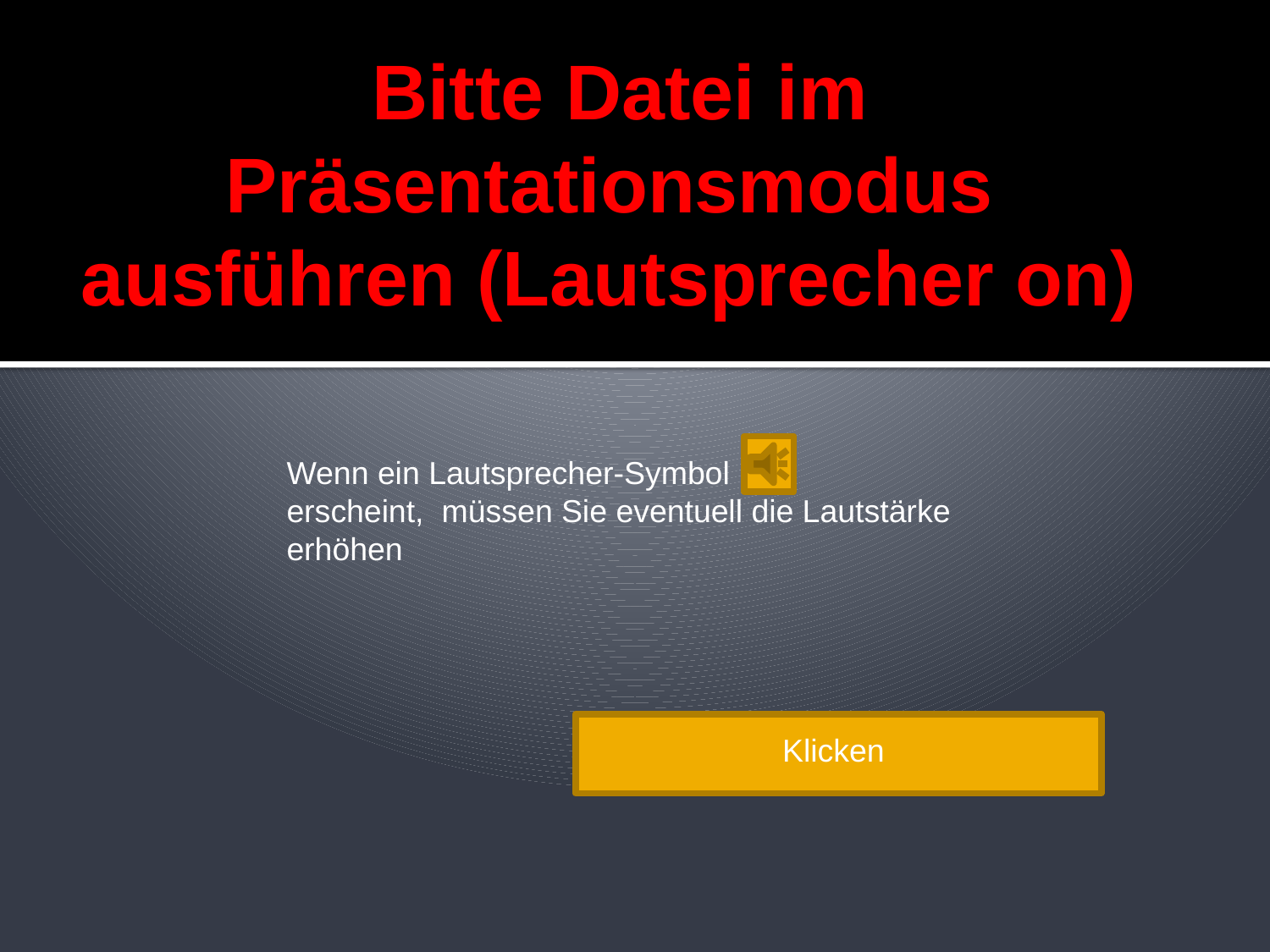

# Bitte Datei im Präsentationsmodus
ausführen (Lautsprecher on)

Wenn ein Lautsprecher-Symbol
erscheint,  müssen Sie eventuell die Lautstärke
erhöhen

Klicken